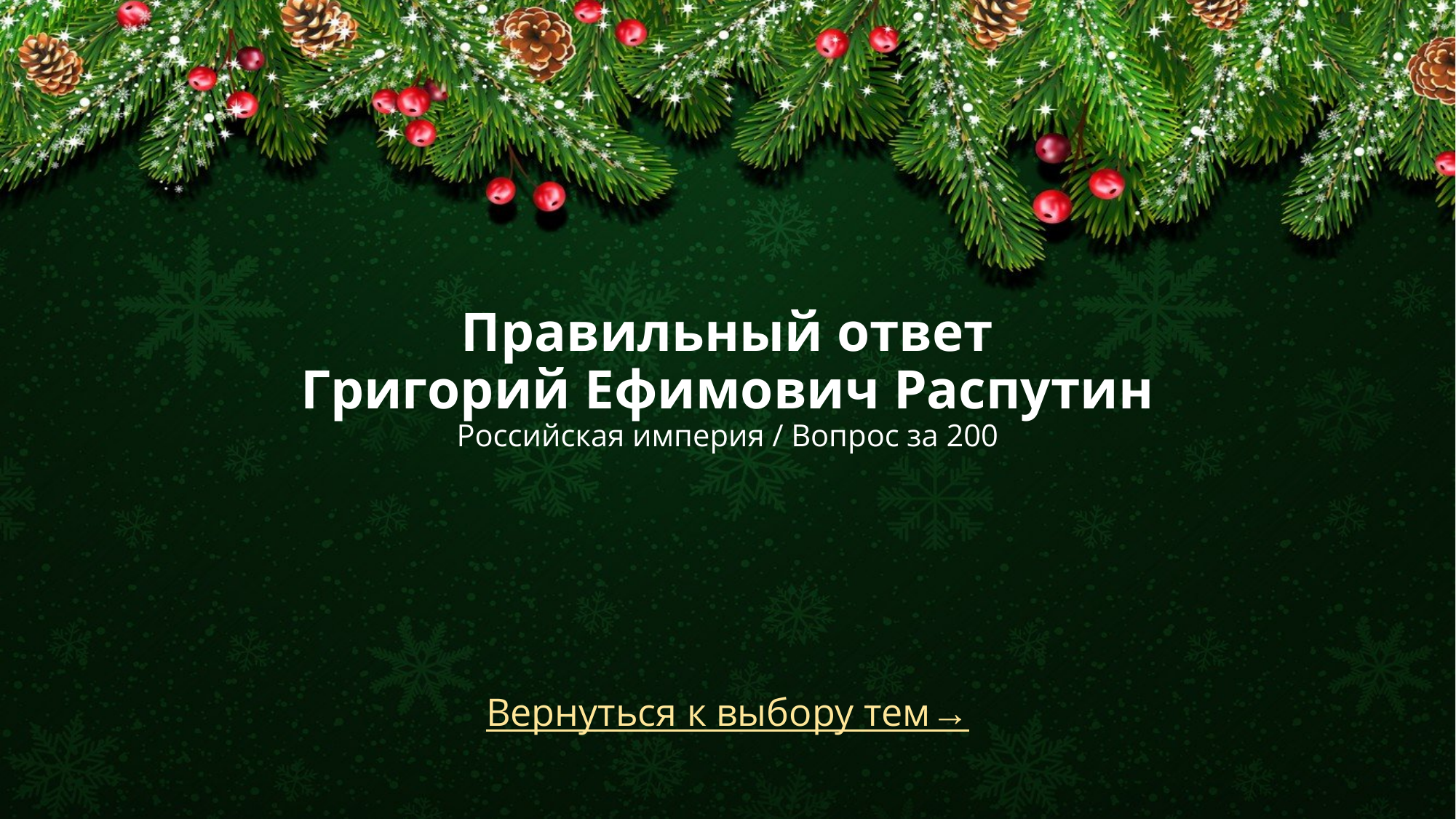

# Правильный ответ Григорий Ефимович Распутин Российская империя / Вопрос за 200
Вернуться к выбору тем→